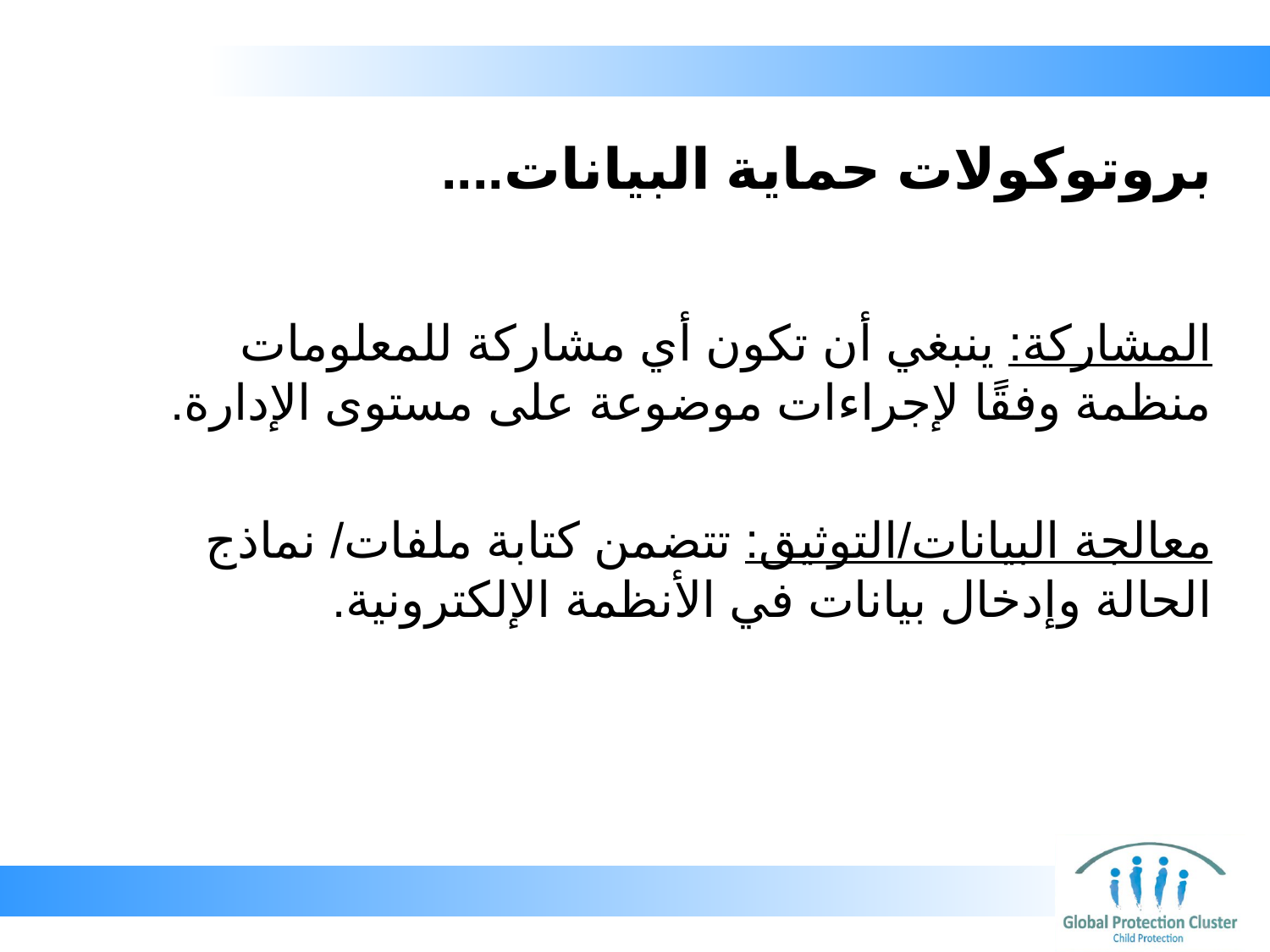

# بروتوكولات حماية البيانات....

المشاركة: ينبغي أن تكون أي مشاركة للمعلومات منظمة وفقًا لإجراءات موضوعة على مستوى الإدارة.

معالجة البيانات/التوثيق: تتضمن كتابة ملفات/ نماذج الحالة وإدخال بيانات في الأنظمة الإلكترونية.